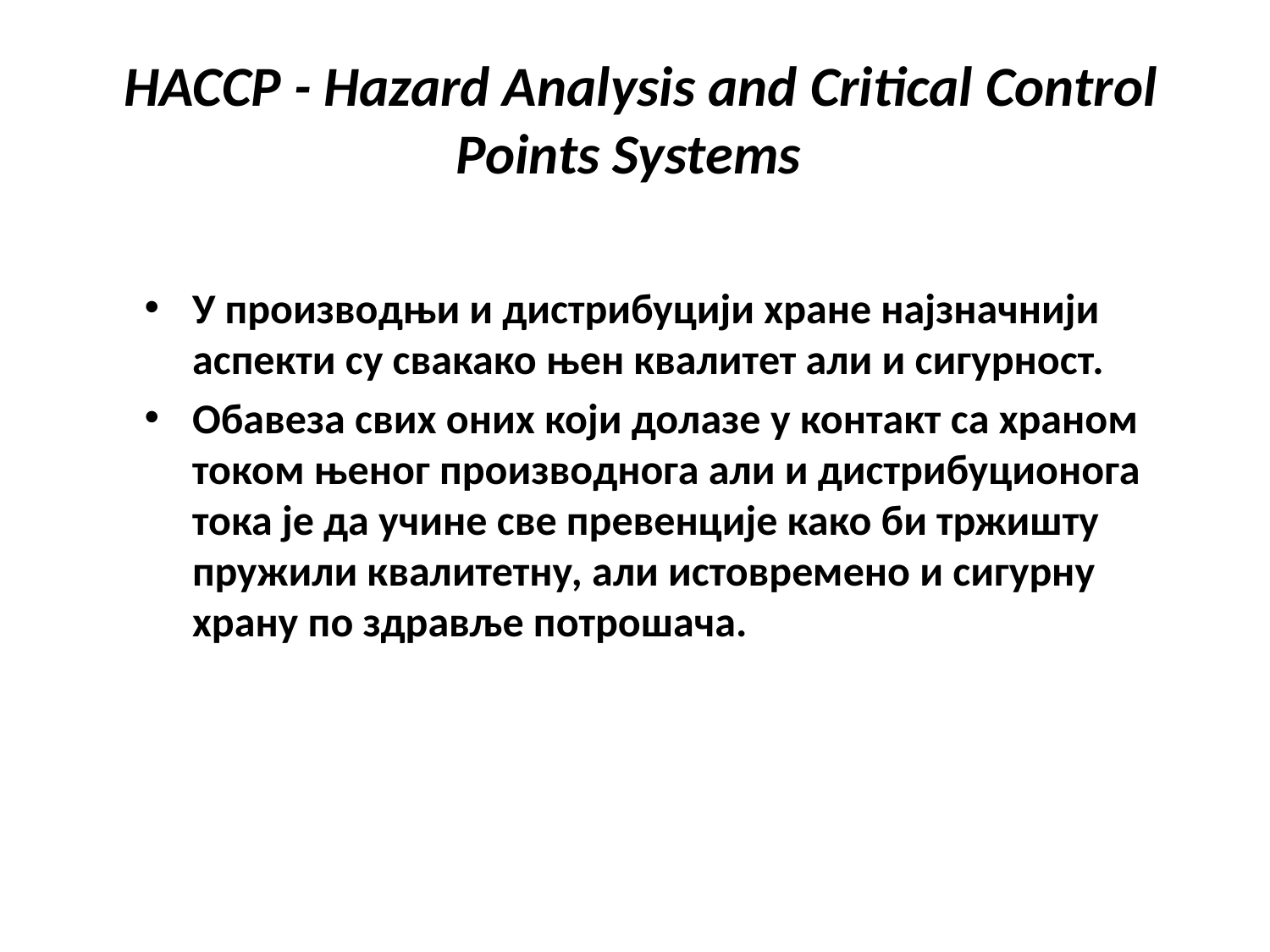

# HACCP - Hazard Analysis and Critical Control Points Systems
У производњи и дистрибуцији хране најзначнији аспекти су свакако њен квалитет али и сигурност.
Обавеза свих оних који долазе у контакт са храном током њеног производнога али и дистрибуционога тока је да учине све превенције како би тржишту пружили квалитетну, али истовремено и сигурну храну по здравље потрошача.